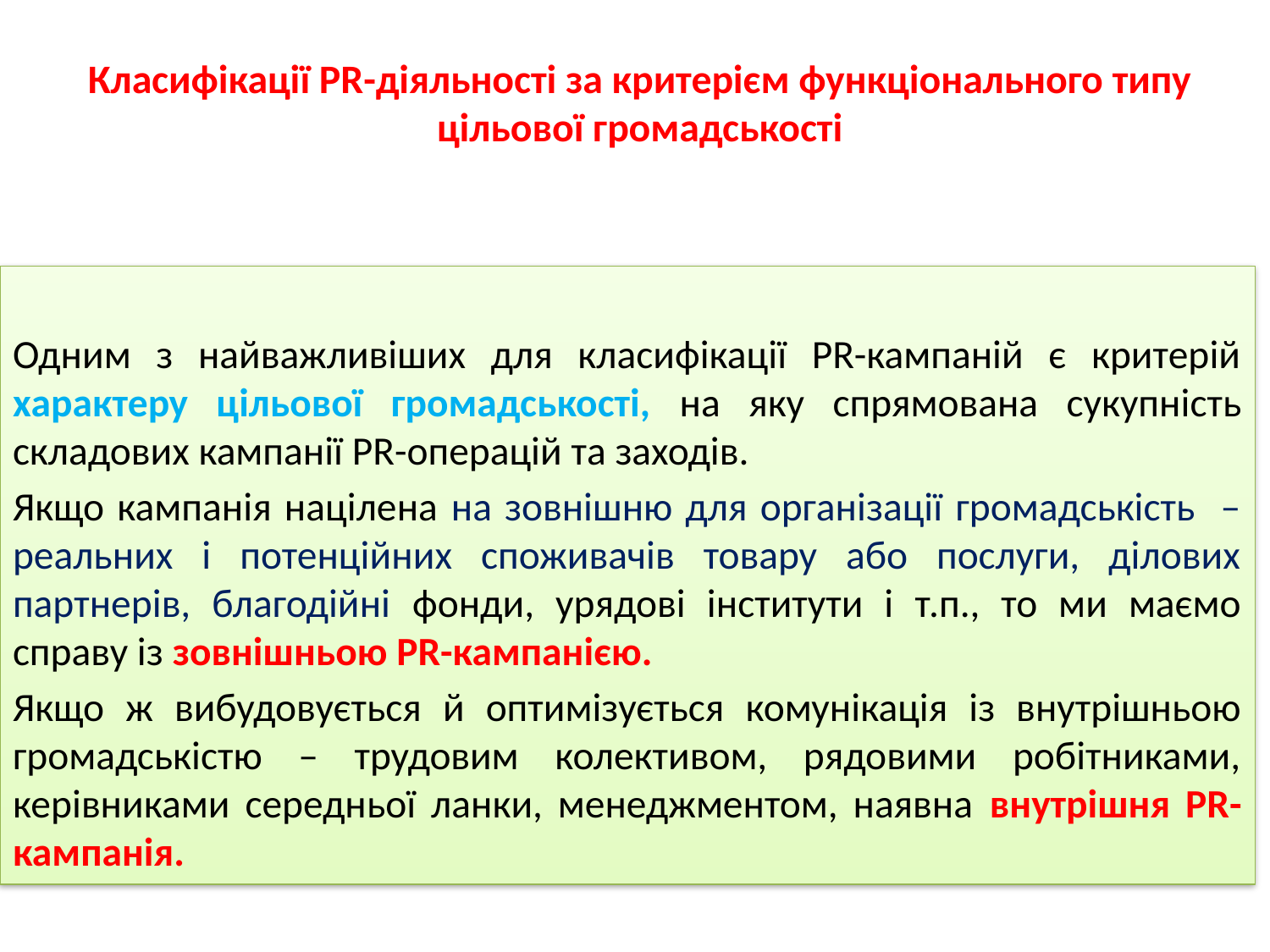

# Класифікації PR-діяльності за критерієм функціонального типу цільової громадськості

Одним з найважливіших для класифікації PR-кампаній є критерій характеру цільової громадськості, на яку спрямована сукупність складових кампанії PR-операцій та заходів.
Якщо кампанія націлена на зовнішню для організації громадськість  – реальних і потенційних споживачів товару або послуги, ділових партнерів, благодійні фонди, урядові інститути і т.п., то ми маємо справу із зовнішньою PR-кампанією.
Якщо ж вибудовується й оптимізується комунікація із внутрішньою громадськістю – трудовим колективом, рядовими робітниками, керівниками середньої ланки, менеджментом, наявна внутрішня PR-кампанія.